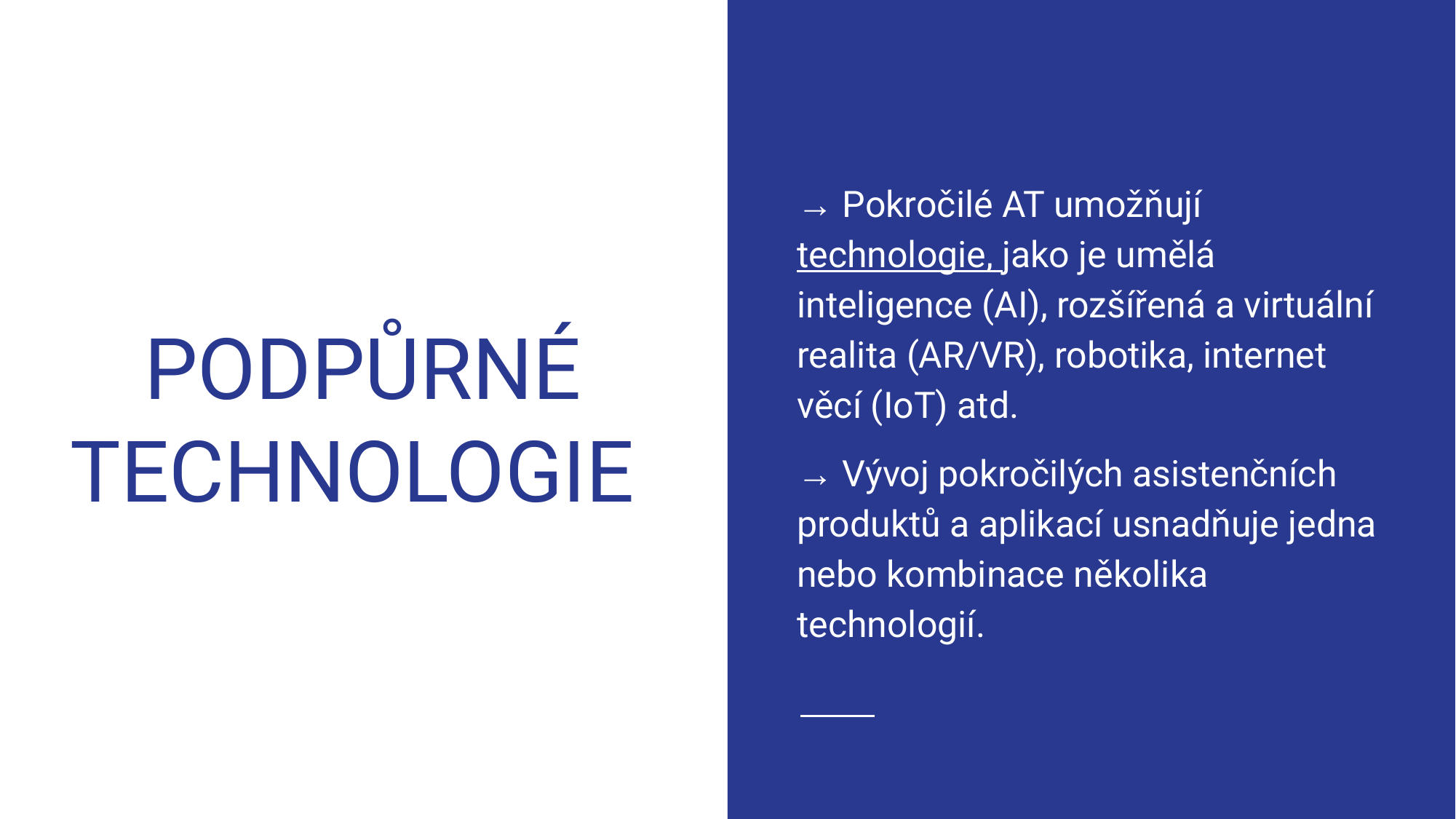

→ Pokročilé AT umožňují technologie, jako je umělá inteligence (AI), rozšířená a virtuální realita (AR/VR), robotika, internet věcí (IoT) atd.
→ Vývoj pokročilých asistenčních produktů a aplikací usnadňuje jedna nebo kombinace několika technologií.
# PODPŮRNÉ TECHNOLOGIE